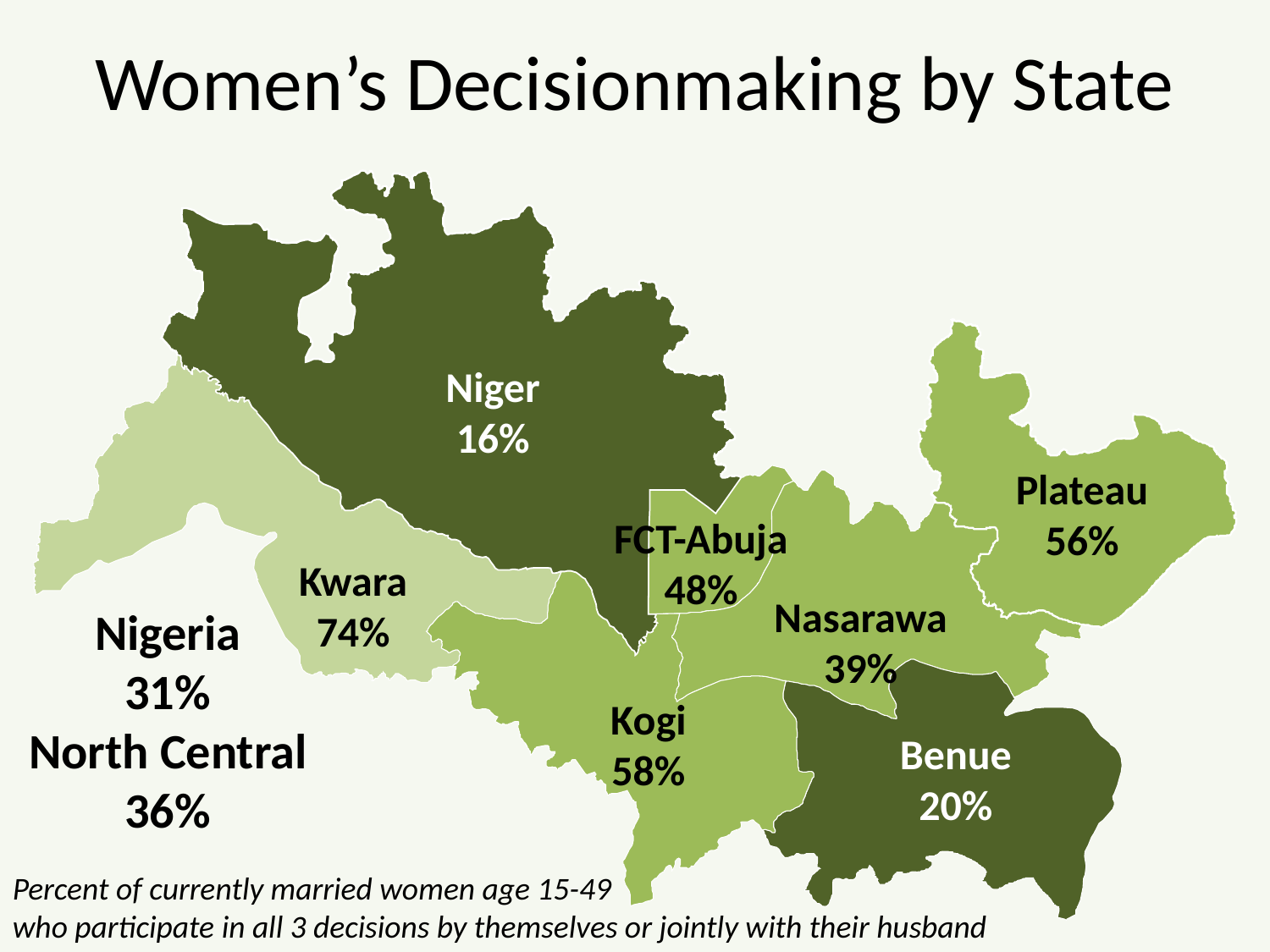

# Women’s Decisionmaking by State

Niger
16%
Plateau
56%
FCT-Abuja
48%
Kwara
74%
Nasarawa
39%
Nigeria
31%
North Central
36%
Kogi
58%
Benue
20%
Percent of currently married women age 15-49
who participate in all 3 decisions by themselves or jointly with their husband